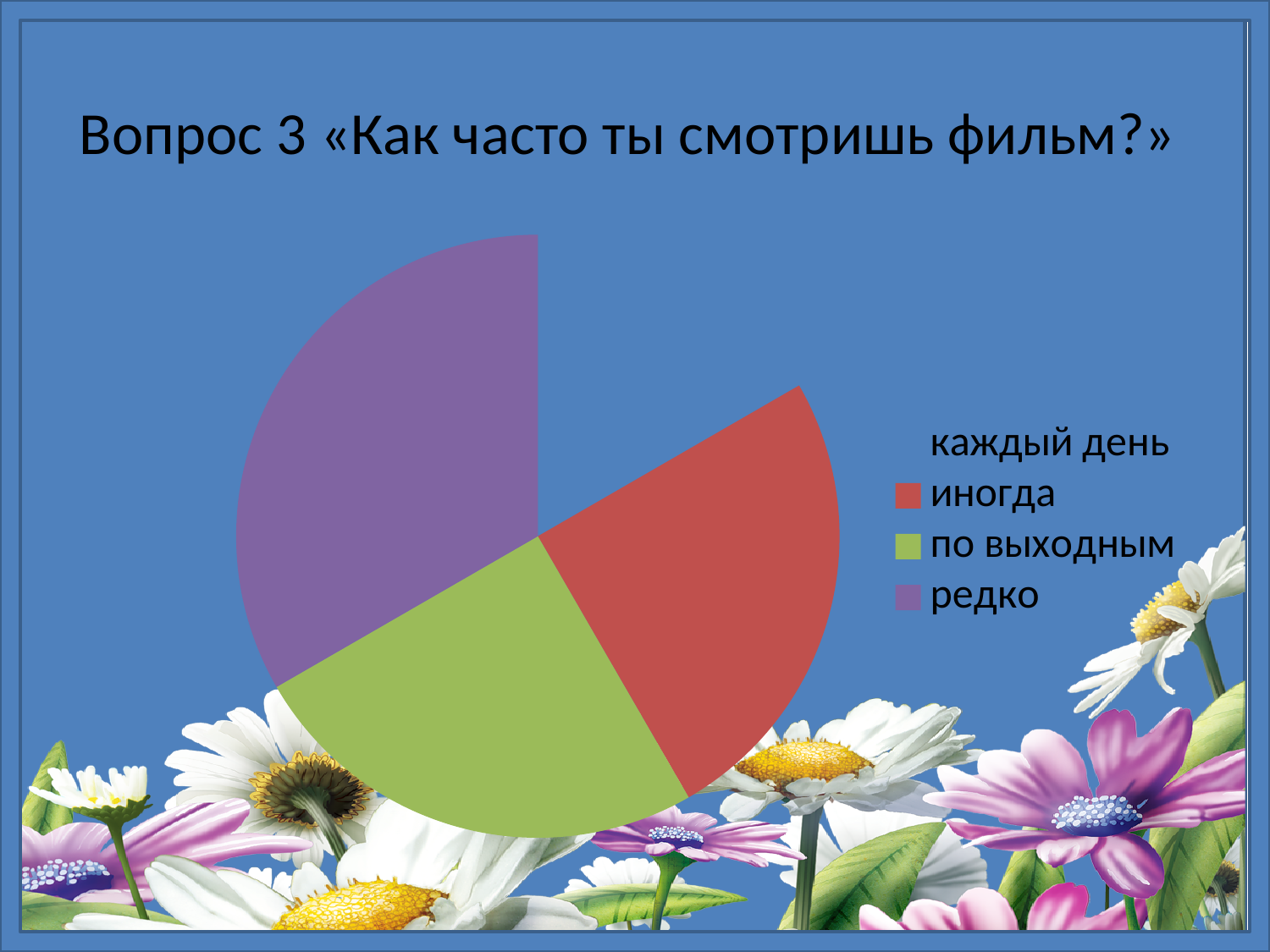

# Вопрос 3 «Как часто ты смотришь фильм?»

### Chart:

| Category | Число учащихся |
|---|---|
| каждый день | 2.0 |
| иногда | 3.0 |
| по выходным | 3.0 |
| редко | 4.0 |